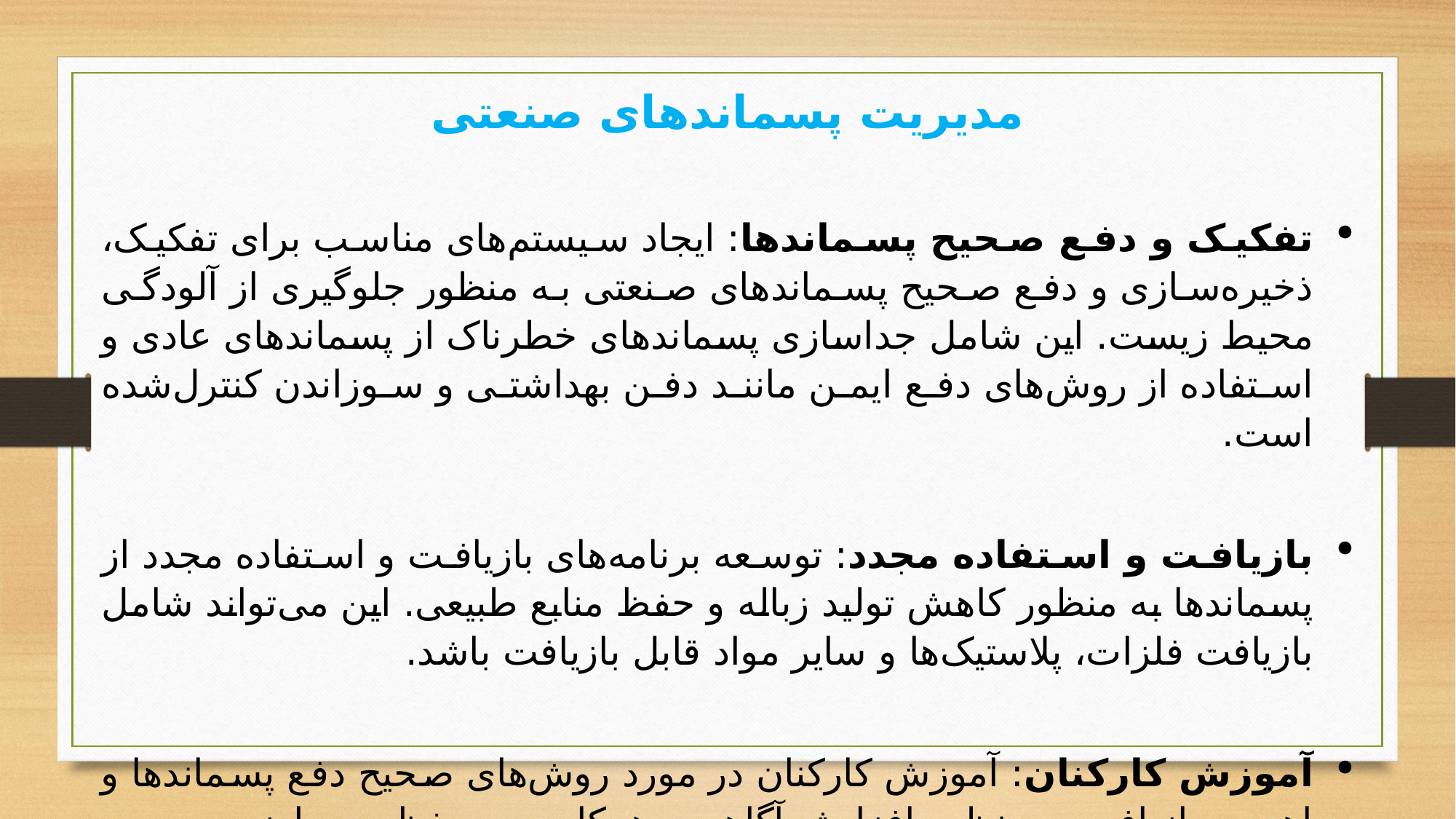

مدیریت پسماندهای صنعتی

تفکیک و دفع صحیح پسماندها: ایجاد سیستم‌های مناسب برای تفکیک، ذخیره‌سازی و دفع صحیح پسماندهای صنعتی به منظور جلوگیری از آلودگی محیط زیست. این شامل جداسازی پسماندهای خطرناک از پسماندهای عادی و استفاده از روش‌های دفع ایمن مانند دفن بهداشتی و سوزاندن کنترل‌شده است.

بازیافت و استفاده مجدد: توسعه برنامه‌های بازیافت و استفاده مجدد از پسماندها به منظور کاهش تولید زباله و حفظ منابع طبیعی. این می‌تواند شامل بازیافت فلزات، پلاستیک‌ها و سایر مواد قابل بازیافت باشد.

آموزش کارکنان: آموزش کارکنان در مورد روش‌های صحیح دفع پسماندها و اهمیت بازیافت به منظور افزایش آگاهی و همکاری در حفظ محیط زیست.